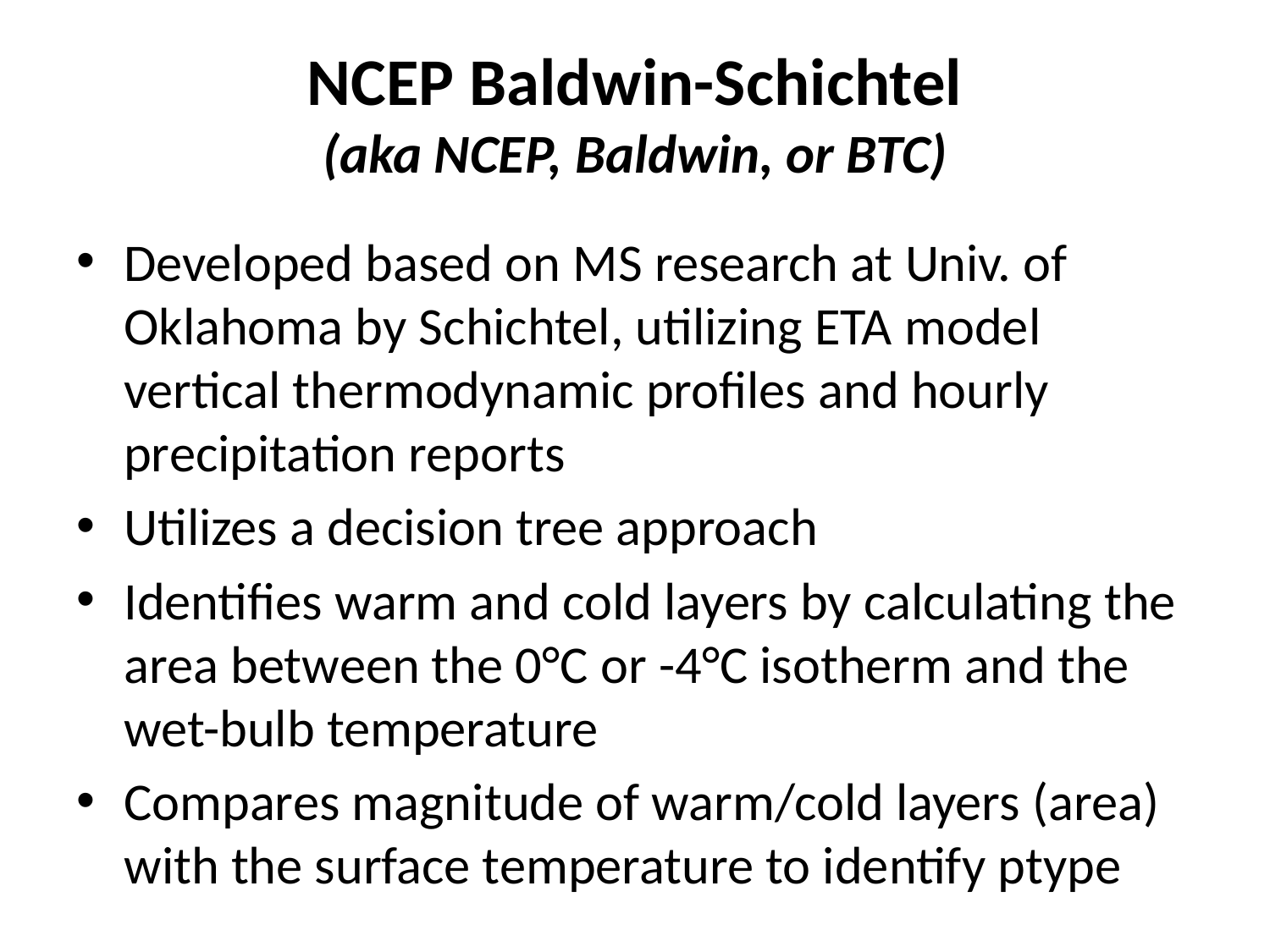

# NCEP Baldwin-Schichtel (aka NCEP, Baldwin, or BTC)
Developed based on MS research at Univ. of Oklahoma by Schichtel, utilizing ETA model vertical thermodynamic profiles and hourly precipitation reports
Utilizes a decision tree approach
Identifies warm and cold layers by calculating the area between the 0°C or -4°C isotherm and the wet-bulb temperature
Compares magnitude of warm/cold layers (area) with the surface temperature to identify ptype